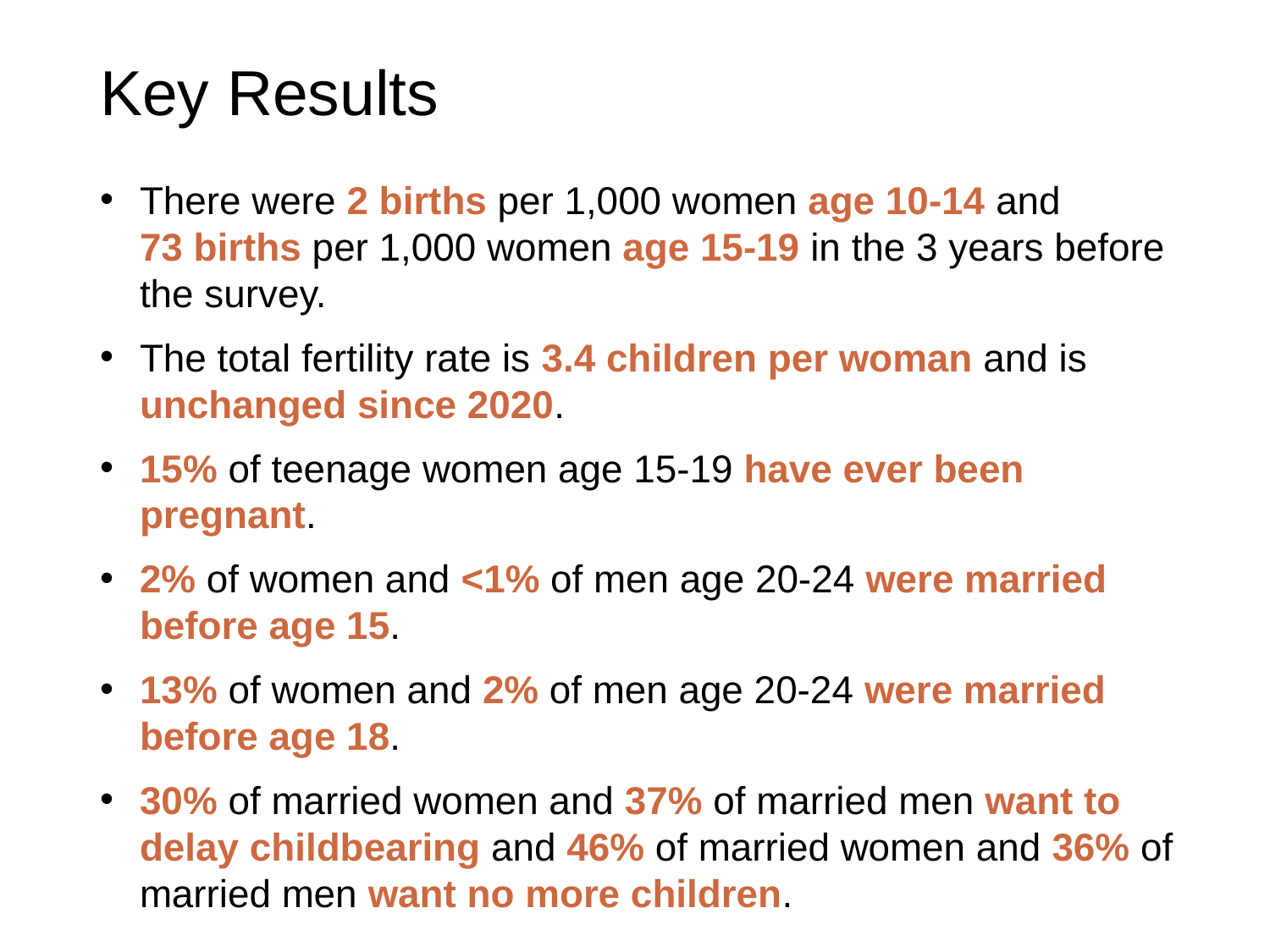

# Key Results
There were 2 births per 1,000 women age 10-14 and
73 births per 1,000 women age 15-19 in the 3 years before the survey.
The total fertility rate is 3.4 children per woman and is unchanged since 2020.
15% of teenage women age 15-19 have ever been pregnant.
2% of women and <1% of men age 20-24 were married before age 15.
13% of women and 2% of men age 20-24 were married before age 18.
30% of married women and 37% of married men want to delay childbearing and 46% of married women and 36% of married men want no more children.